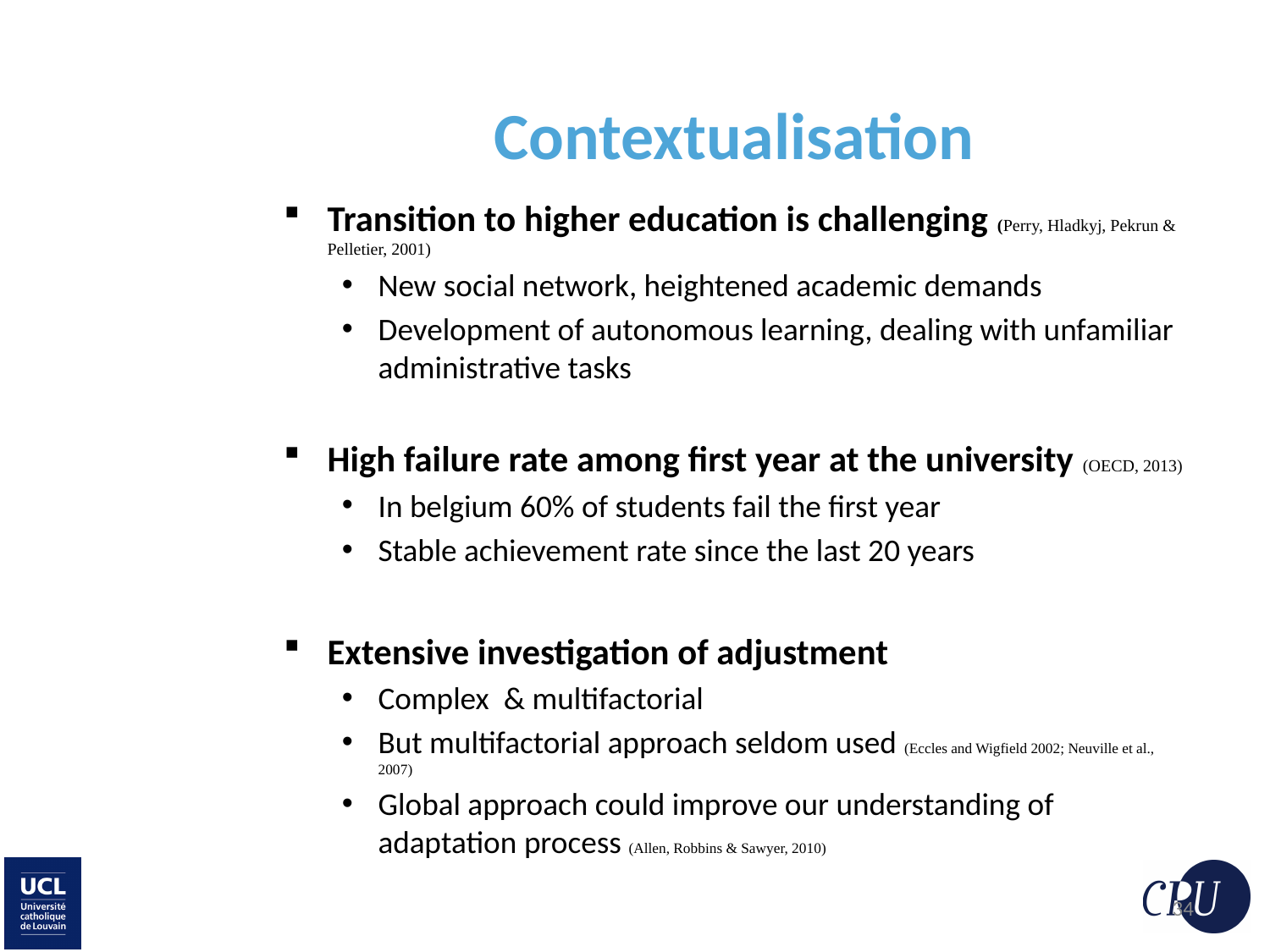

# Contextualisation
Transition to higher education is challenging (Perry, Hladkyj, Pekrun & Pelletier, 2001)
New social network, heightened academic demands
Development of autonomous learning, dealing with unfamiliar administrative tasks

High failure rate among first year at the university (OECD, 2013)
In belgium 60% of students fail the first year
Stable achievement rate since the last 20 years

Extensive investigation of adjustment
Complex  & multifactorial
But multifactorial approach seldom used (Eccles and Wigfield 2002; Neuville et al., 2007)
Global approach could improve our understanding of adaptation process (Allen, Robbins & Sawyer, 2010)
34